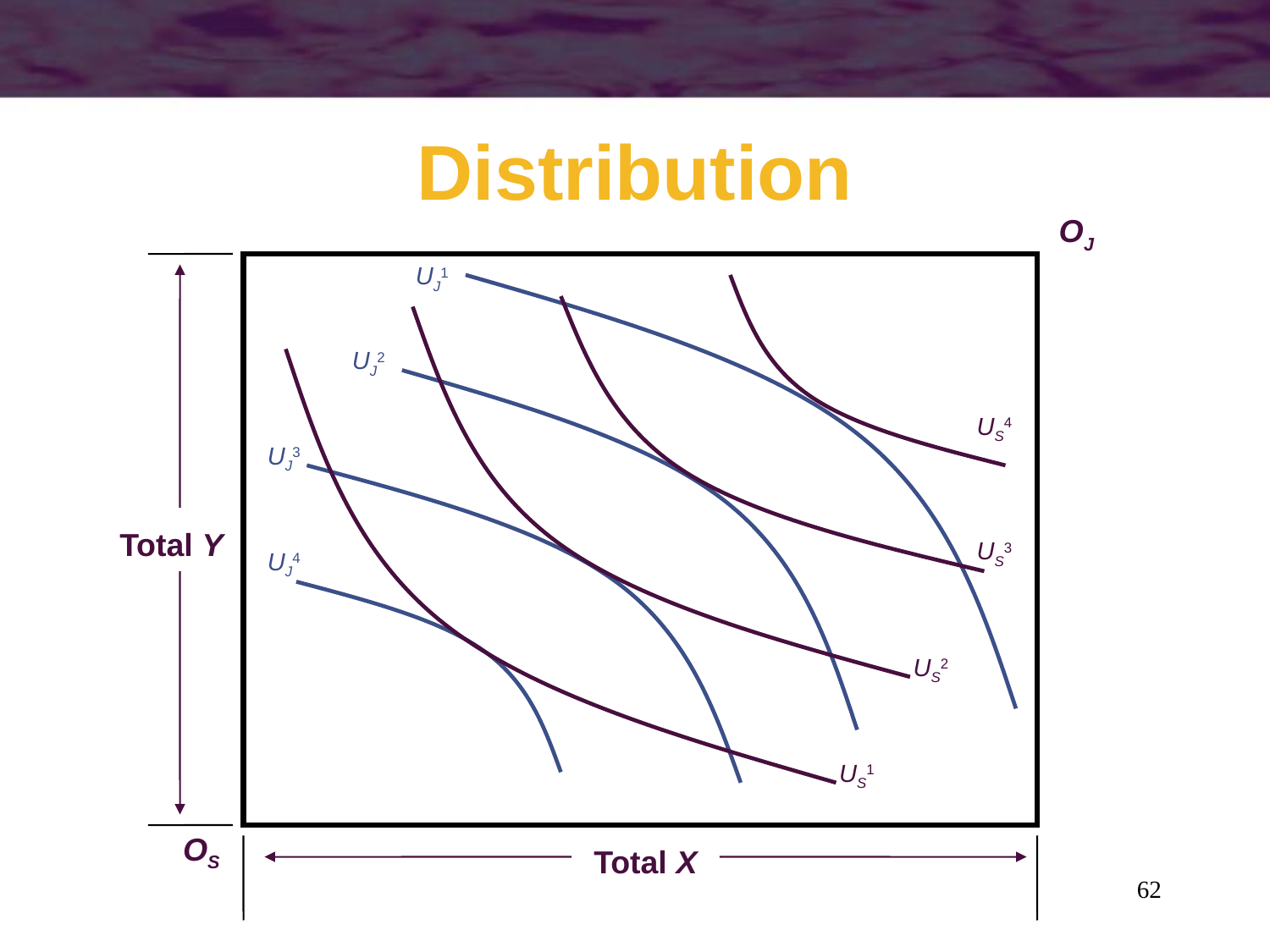

# Distribution
OJ

UJ1

UJ2

UJ3

UJ4

Total Y

US4
US3
US2
US1

OS
Total X

62